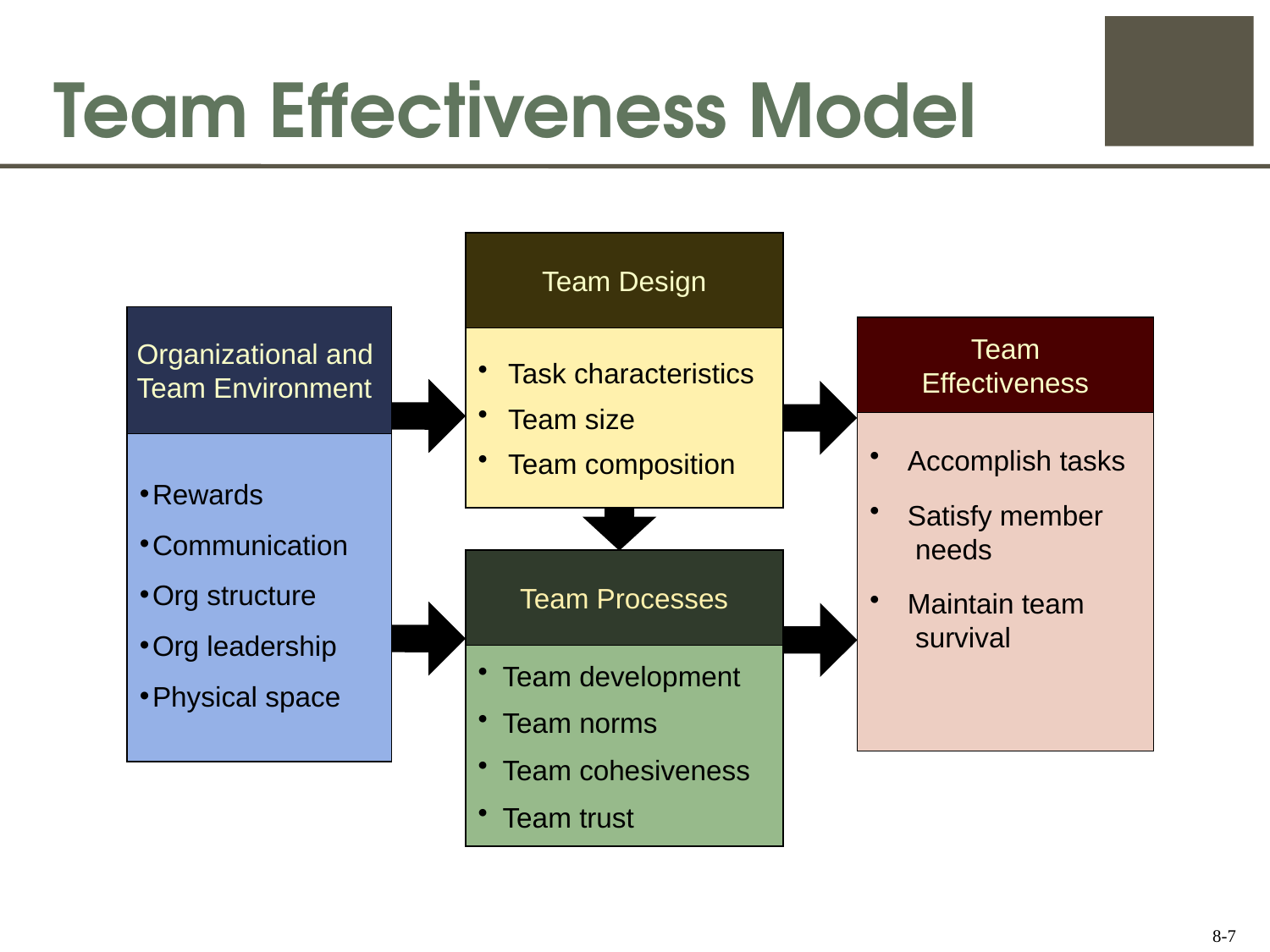

# Team Effectiveness Model
Team Design
Task characteristics
Team size
Team composition
Organizational and Team Environment
Rewards
Communication
Org structure
Org leadership
Physical space
Team
Effectiveness
 Accomplish tasks
 Satisfy member
  needs
 Maintain team
  survival

Team Processes
Team development
Team norms
Team cohesiveness
Team trust